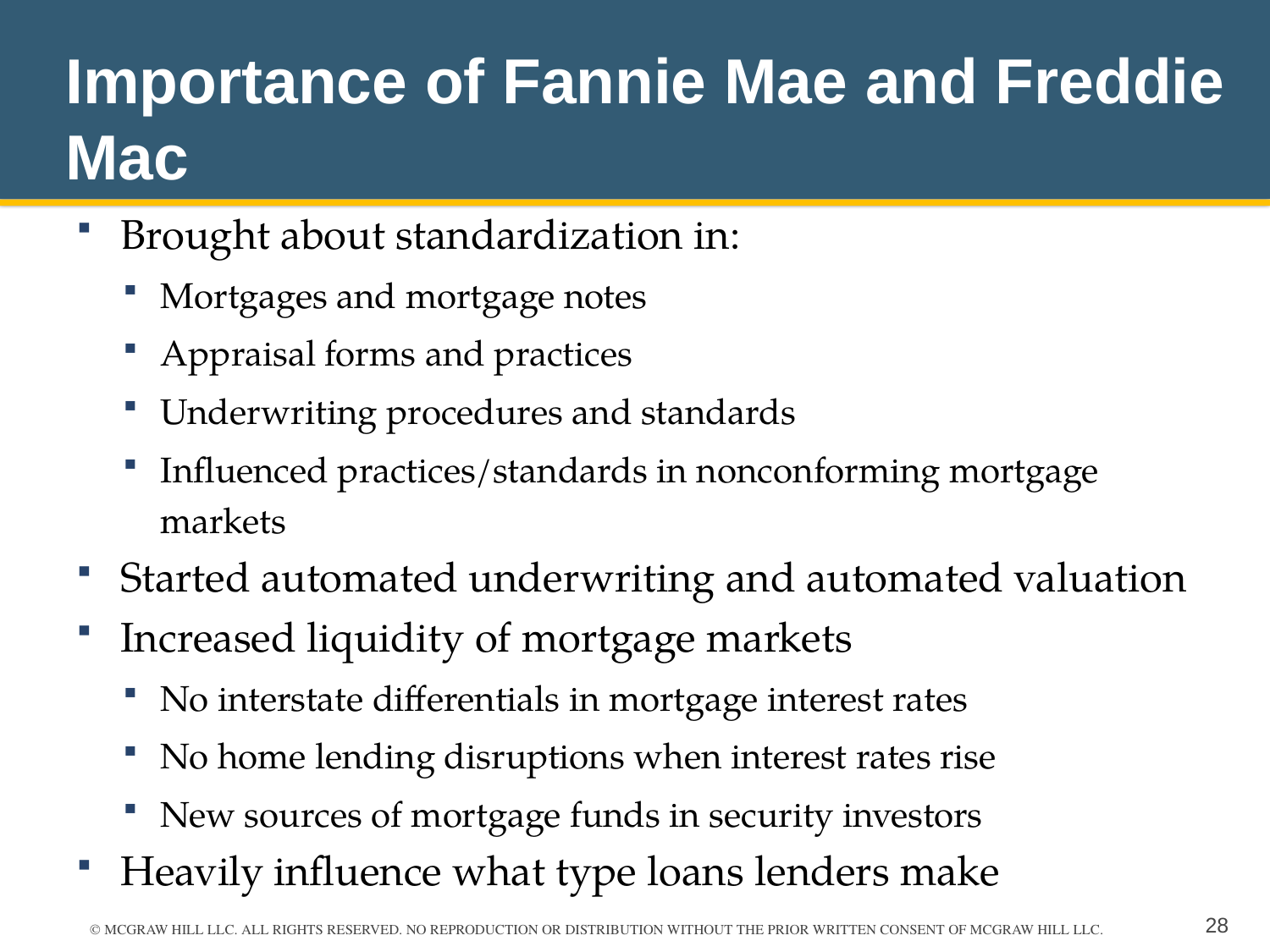

# Importance of Fannie Mae and Freddie Mac
Brought about standardization in:
Mortgages and mortgage notes
Appraisal forms and practices
Underwriting procedures and standards
Influenced practices/standards in nonconforming mortgage markets
Started automated underwriting and automated valuation
Increased liquidity of mortgage markets
No interstate differentials in mortgage interest rates
No home lending disruptions when interest rates rise
New sources of mortgage funds in security investors
Heavily influence what type loans lenders make
© MCGRAW HILL LLC. ALL RIGHTS RESERVED. NO REPRODUCTION OR DISTRIBUTION WITHOUT THE PRIOR WRITTEN CONSENT OF MCGRAW HILL LLC.
28